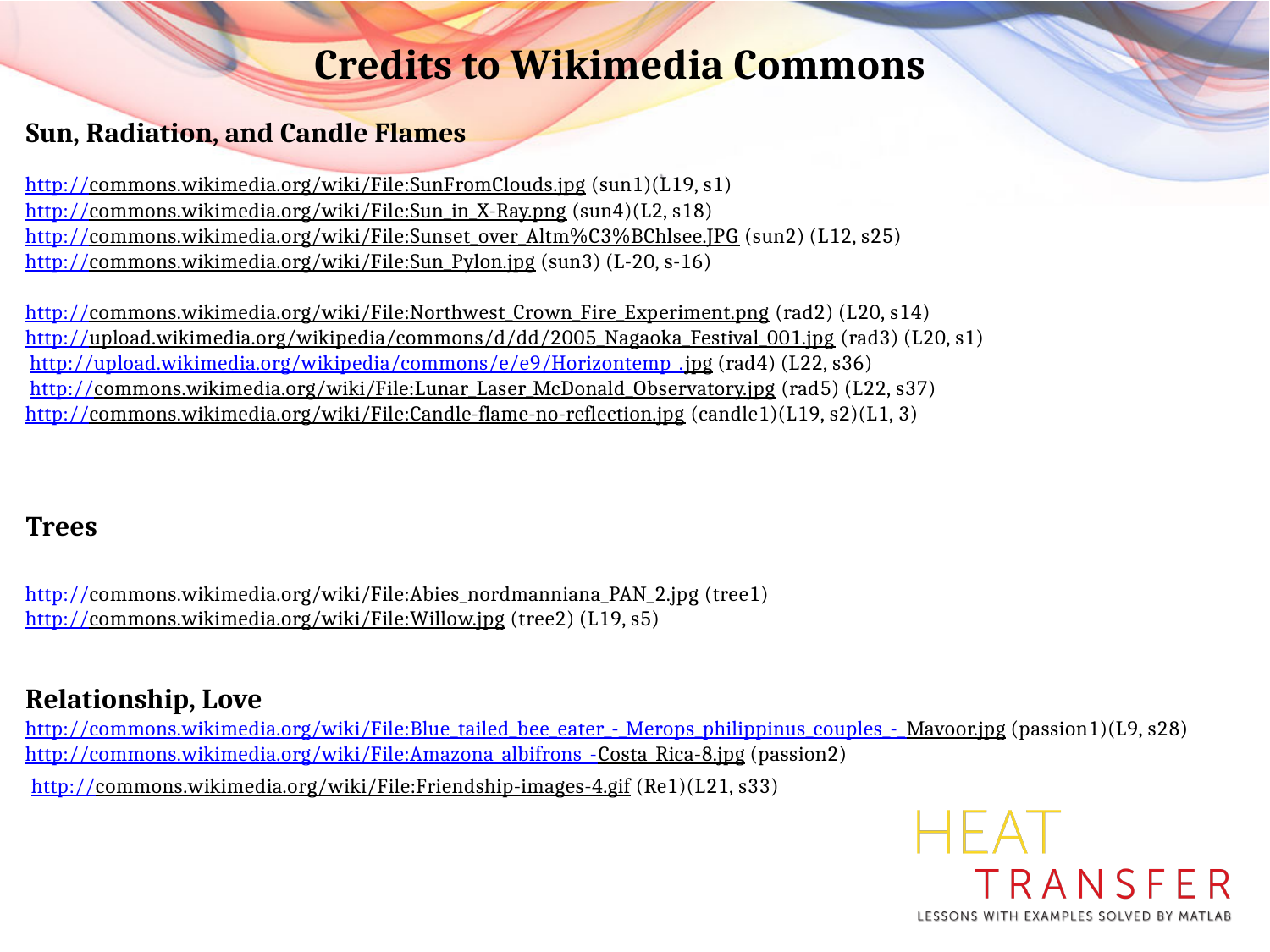

Credits to Wikimedia Commons
Sun, Radiation, and Candle Flames
http://commons.wikimedia.org/wiki/File:SunFromClouds.jpg (sun1)(L19, s1)
http://commons.wikimedia.org/wiki/File:Sun_in_X-Ray.png (sun4)(L2, s18)
http://commons.wikimedia.org/wiki/File:Sunset_over_Altm%C3%BChlsee.JPG (sun2) (L12, s25)
http://commons.wikimedia.org/wiki/File:Sun_Pylon.jpg (sun3) (L-20, s-16)
http://commons.wikimedia.org/wiki/File:Northwest_Crown_Fire_Experiment.png (rad2) (L20, s14)
http://upload.wikimedia.org/wikipedia/commons/d/dd/2005_Nagaoka_Festival_001.jpg (rad3) (L20, s1)
 http://upload.wikimedia.org/wikipedia/commons/e/e9/Horizontemp_.jpg (rad4) (L22, s36)
 http://commons.wikimedia.org/wiki/File:Lunar_Laser_McDonald_Observatory.jpg (rad5) (L22, s37)
http://commons.wikimedia.org/wiki/File:Candle-flame-no-reflection.jpg (candle1)(L19, s2)(L1, 3)
Trees

http://commons.wikimedia.org/wiki/File:Abies_nordmanniana_PAN_2.jpg (tree1)
http://commons.wikimedia.org/wiki/File:Willow.jpg (tree2) (L19, s5)

Relationship, Love
http://commons.wikimedia.org/wiki/File:Blue_tailed_bee_eater_-_Merops_philippinus_couples_-_Mavoor.jpg (passion1)(L9, s28)
http://commons.wikimedia.org/wiki/File:Amazona_albifrons_-Costa_Rica-8.jpg (passion2)
 http://commons.wikimedia.org/wiki/File:Friendship-images-4.gif (Re1)(L21, s33)